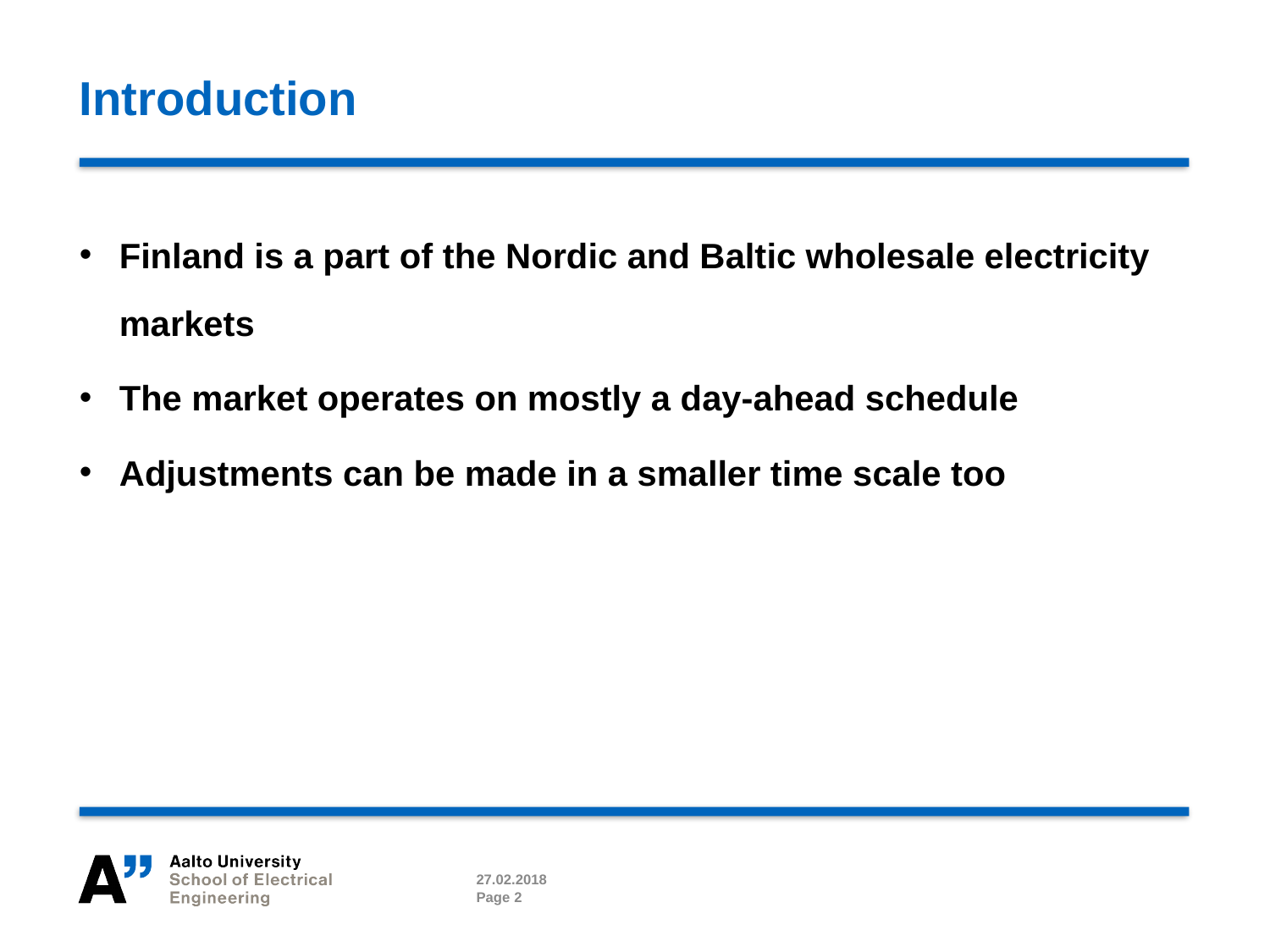

# Introduction
Finland is a part of the Nordic and Baltic wholesale electricity markets
The market operates on mostly a day-ahead schedule
Adjustments can be made in a smaller time scale too

27.02.2018
Page 2